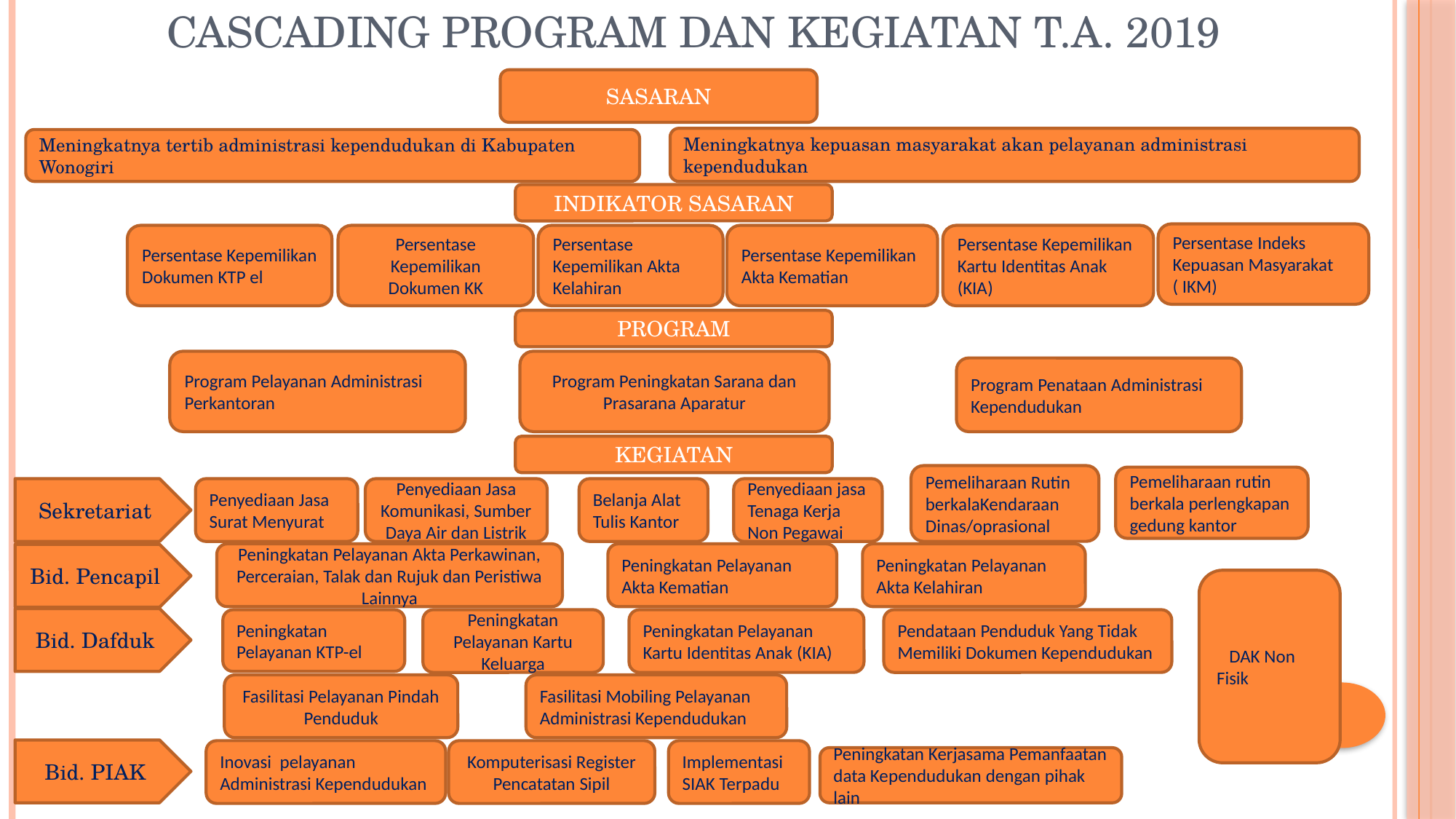

CASCADING PROGRAM DAN KEGIATAN T.A. 2019
SASARAN
Meningkatnya kepuasan masyarakat akan pelayanan administrasi kependudukan
Meningkatnya tertib administrasi kependudukan di Kabupaten Wonogiri
INDIKATOR SASARAN
Persentase Indeks Kepuasan Masyarakat ( IKM)
Persentase Kepemilikan Dokumen KTP el
Persentase Kepemilikan Dokumen KK
Persentase Kepemilikan Akta Kelahiran
Persentase Kepemilikan Akta Kematian
Persentase Kepemilikan Kartu Identitas Anak (KIA)
PROGRAM
Program Pelayanan Administrasi  Perkantoran
Program Peningkatan Sarana dan Prasarana Aparatur
Program Penataan Administrasi  Kependudukan
KEGIATAN
Pemeliharaan Rutin berkalaKendaraan Dinas/oprasional
Pemeliharaan rutin berkala perlengkapan gedung kantor
Sekretariat
Penyediaan Jasa Surat Menyurat
Penyediaan Jasa Komunikasi, Sumber Daya Air dan Listrik
Belanja Alat Tulis Kantor
Penyediaan jasa Tenaga Kerja Non Pegawai
Peningkatan Pelayanan Akta Perkawinan, Perceraian, Talak dan Rujuk dan Peristiwa Lainnya
Peningkatan Pelayanan Akta Kematian
Peningkatan Pelayanan Akta Kelahiran
Bid. Pencapil
   DAK Non Fisik
Bid. Dafduk
Peningkatan Pelayanan KTP-el
Peningkatan Pelayanan Kartu Keluarga
Peningkatan Pelayanan Kartu Identitas Anak (KIA)
Pendataan Penduduk Yang Tidak Memiliki Dokumen Kependudukan
Fasilitasi Pelayanan Pindah Penduduk
Fasilitasi Mobiling Pelayanan Administrasi Kependudukan
Bid. PIAK
Inovasi  pelayanan Administrasi Kependudukan
Komputerisasi Register Pencatatan Sipil
Implementasi SIAK Terpadu
Peningkatan Kerjasama Pemanfaatan data Kependudukan dengan pihak lain